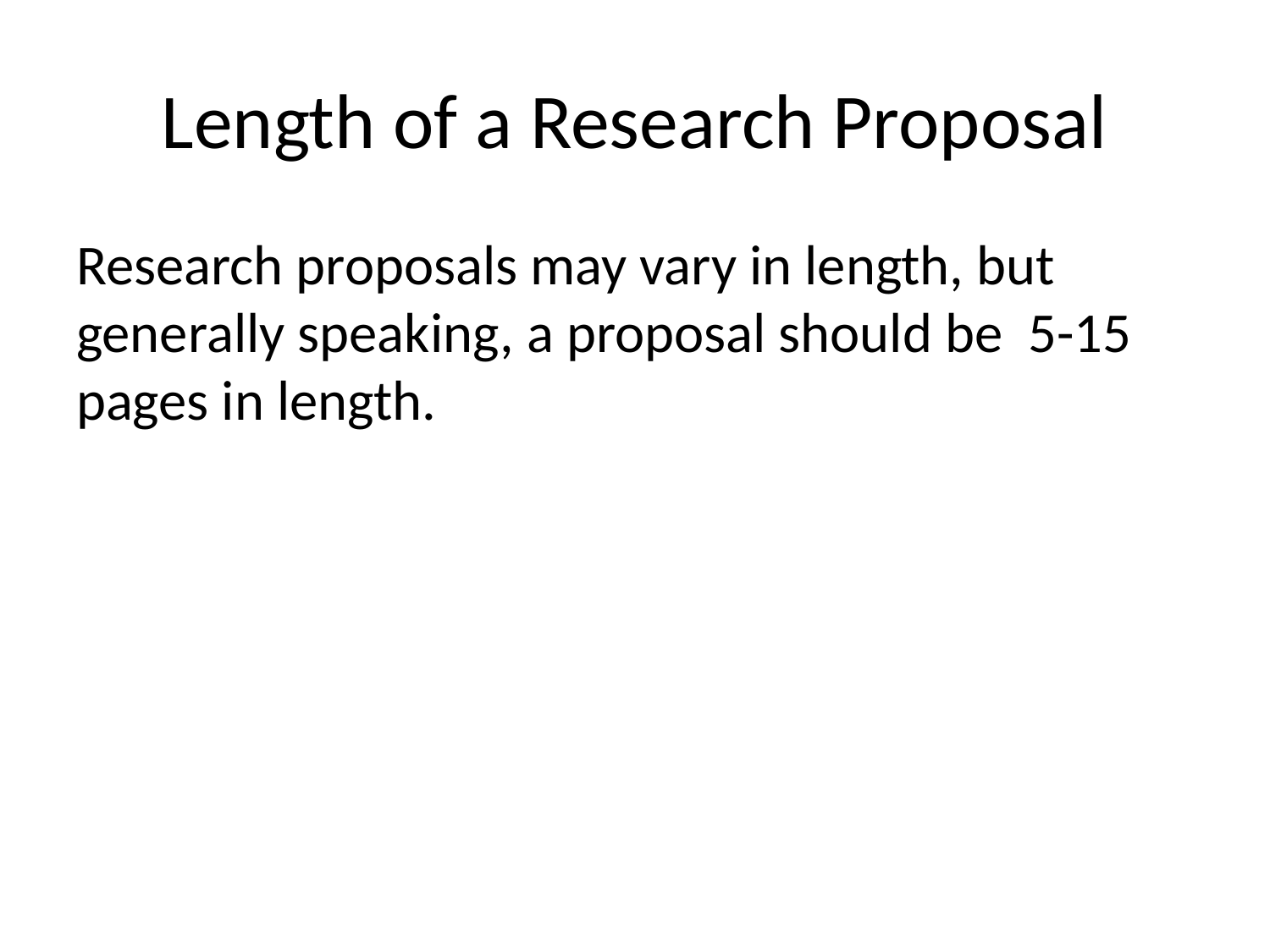

# Length of a Research Proposal
Research proposals may vary in length, but generally speaking, a proposal should be  5-15 pages in length.